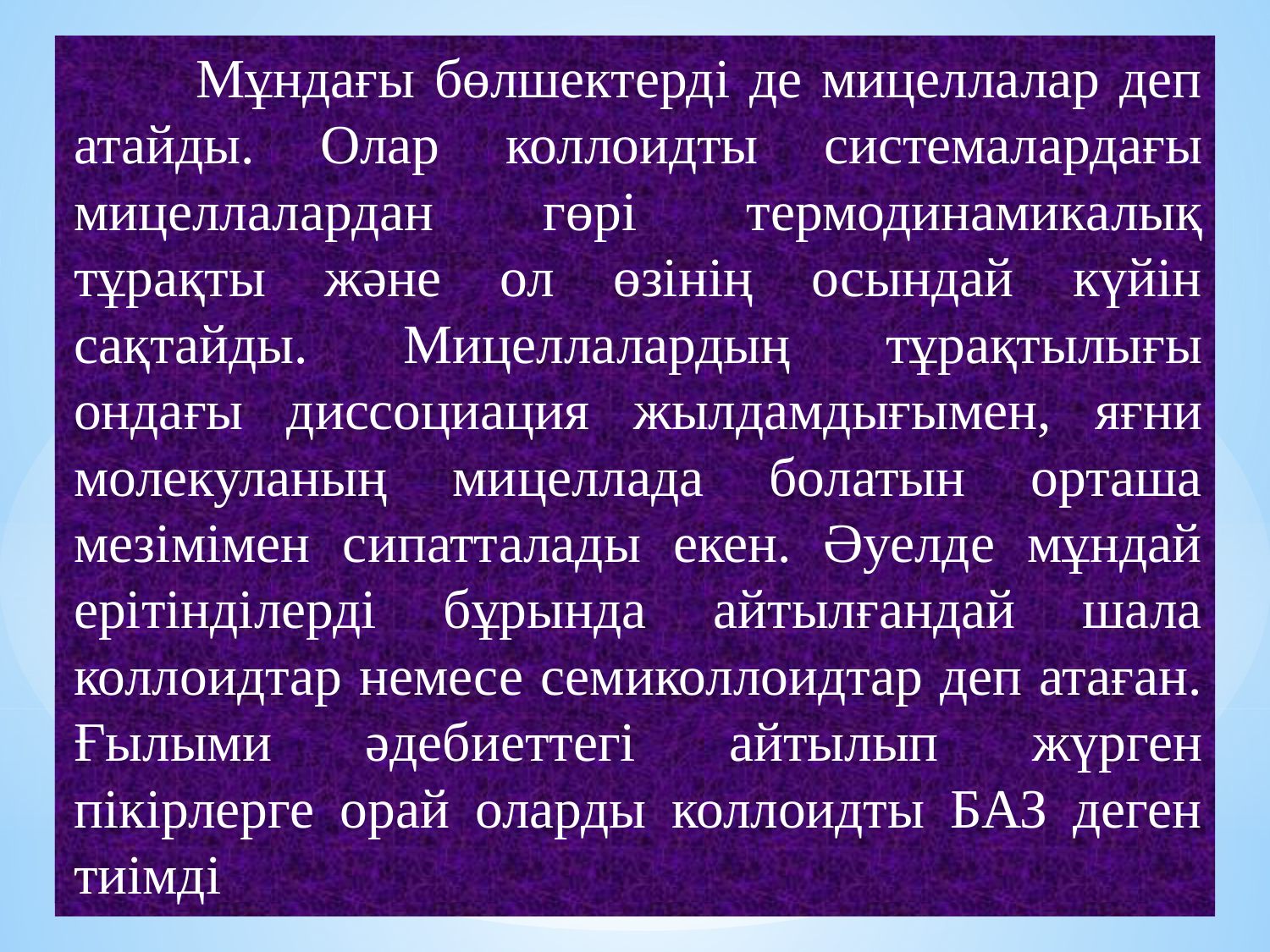

Мұндағы бөлшектерді де мицеллалар деп атайды. Олар коллоидты системалардағы мицеллалардан гөрі термодинамикалық тұрақты және ол өзінің осындай күйін сақтайды. Мицеллалардың тұрақтылығы ондағы диссоциация жылдамдығымен, яғни молекуланың мицеллада болатын орташа мезімімен сипатталады екен. Әуелде мұндай ерітінділерді бұрында айтылғандай шала коллоидтар немесе семиколлоидтар деп атаған. Ғылыми әдебиеттегі айтылып жүрген пікірлерге орай оларды коллоидты БАЗ деген тиімді

5